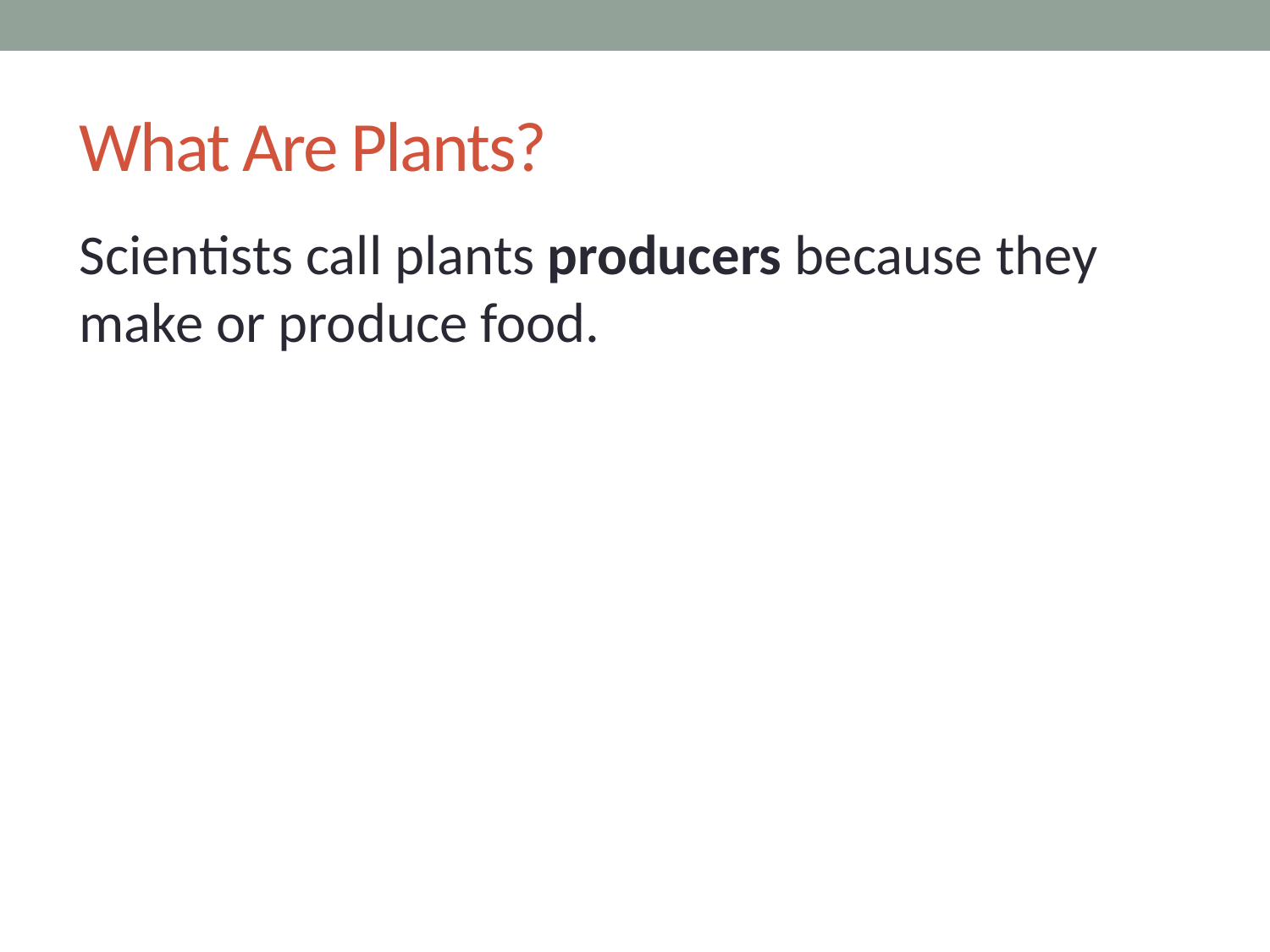

# What Are Plants?
Scientists call plants producers because they make or produce food.